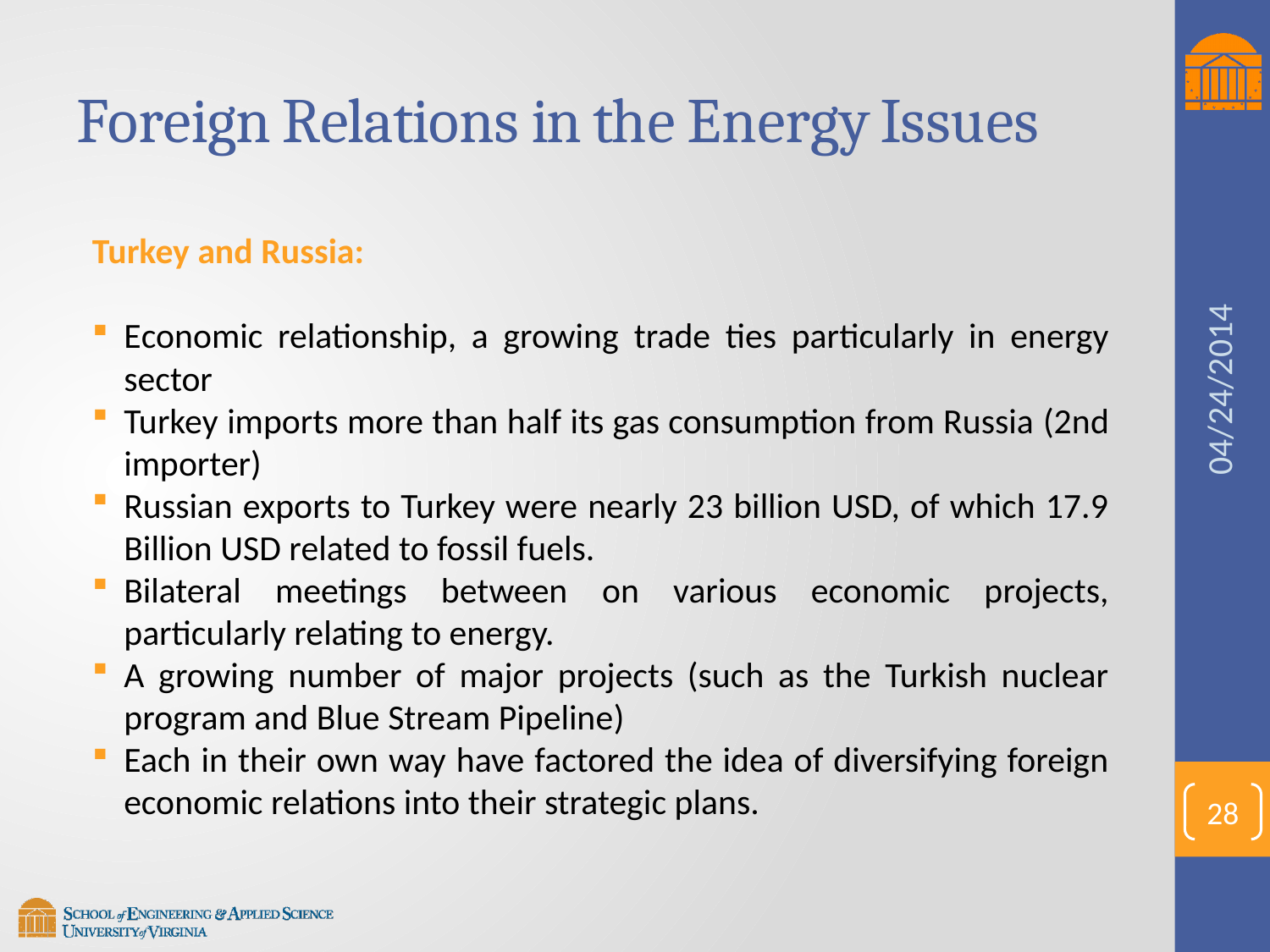

# Foreign Relations in the Energy Issues
Turkey and Russia:

Economic relationship, a growing trade ties particularly in energy sector
Turkey imports more than half its gas consumption from Russia (2nd importer)
Russian exports to Turkey were nearly 23 billion USD, of which 17.9 Billion USD related to fossil fuels.
Bilateral meetings between on various economic projects, particularly relating to energy.
A growing number of major projects (such as the Turkish nuclear program and Blue Stream Pipeline)
Each in their own way have factored the idea of diversifying foreign economic relations into their strategic plans.
04/24/2014
28